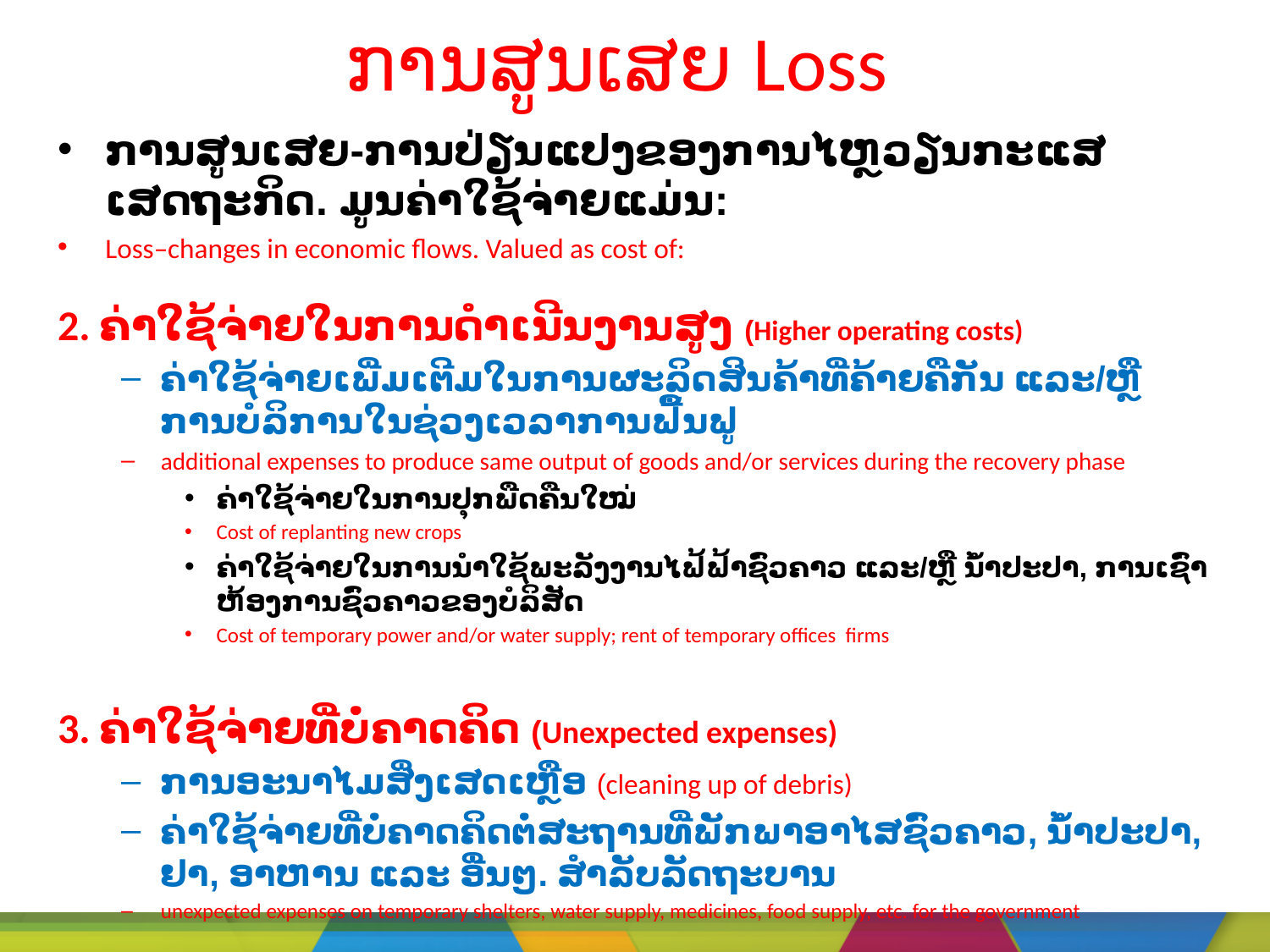

# ການສູນເສຍ Loss
ການສູນເສຍ-ການປ່ຽນແປງຂອງການໄຫຼວຽນກະແສເສດຖະກິດ. ມູນຄ່າໃຊ້ຈ່າຍແມ່ນ:
Loss–changes in economic flows. Valued as cost of:

2. ຄ່າໃຊ້ຈ່າຍໃນການດຳເນີນງານສູງ (Higher operating costs)
ຄ່າໃຊ້ຈ່າຍເພີ່ມເຕີມໃນການຜະລິດສິນຄ້າທີ່ຄ້າຍຄືກັນ ແລະ/ຫຼືການບໍລິການໃນຊ່ວງເວລາການຟື້ນຟູ
additional expenses to produce same output of goods and/or services during the recovery phase
ຄ່າໃຊ້ຈ່າຍໃນການປຸກພືດຄືນໃໝ່
Cost of replanting new crops
ຄ່າໃຊ້ຈ່າຍໃນການນຳໃຊ້ພະລັງງານໄຟ້ຟ້າຊົ່ວຄາວ ແລະ/ຫຼື ນ້ຳປະປາ, ການເຊົ່າຫ້ອງການຊົ່ວຄາວຂອງບໍລິສັດ
Cost of temporary power and/or water supply; rent of temporary offices  firms

3. ຄ່າໃຊ້ຈ່າຍທີ່ບໍ່ຄາດຄິດ (Unexpected expenses)
ການອະນາໄມສິ່ງເສດເຫຼືອ (cleaning up of debris)
ຄ່າໃຊ້ຈ່າຍທີ່ບໍ່ຄາດຄິດຕໍ່ສະຖານທີ່ພັກພາອາໄສຊົ່ວຄາວ, ນ້ຳປະປາ, ຢາ, ອາຫານ ແລະ ອື່ນໆ. ສຳລັບລັດຖະບານ
unexpected expenses on temporary shelters, water supply, medicines, food supply, etc. for the government